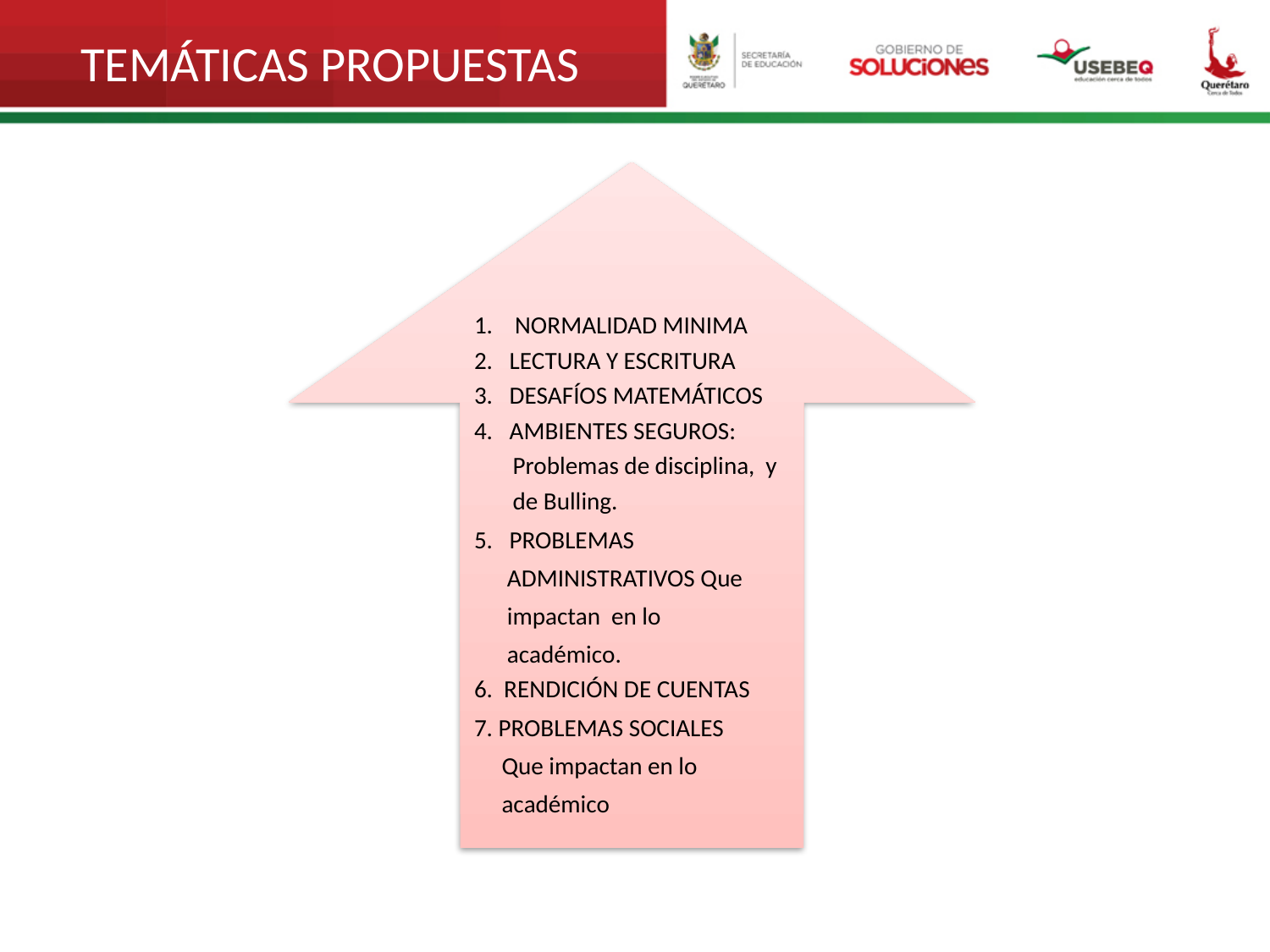

TEMÁTICAS PROPUESTAS
1.    NORMALIDAD MINIMA
2.   LECTURA Y ESCRITURA
3.   DESAFÍOS MATEMÁTICOS
4.   AMBIENTES SEGUROS:
       Problemas de disciplina,  y
       de Bulling.
5.   PROBLEMAS
      ADMINISTRATIVOS Que
      impactan  en lo
      académico.
6.  RENDICIÓN DE CUENTAS
7. PROBLEMAS SOCIALES
     Que impactan en lo
     académico